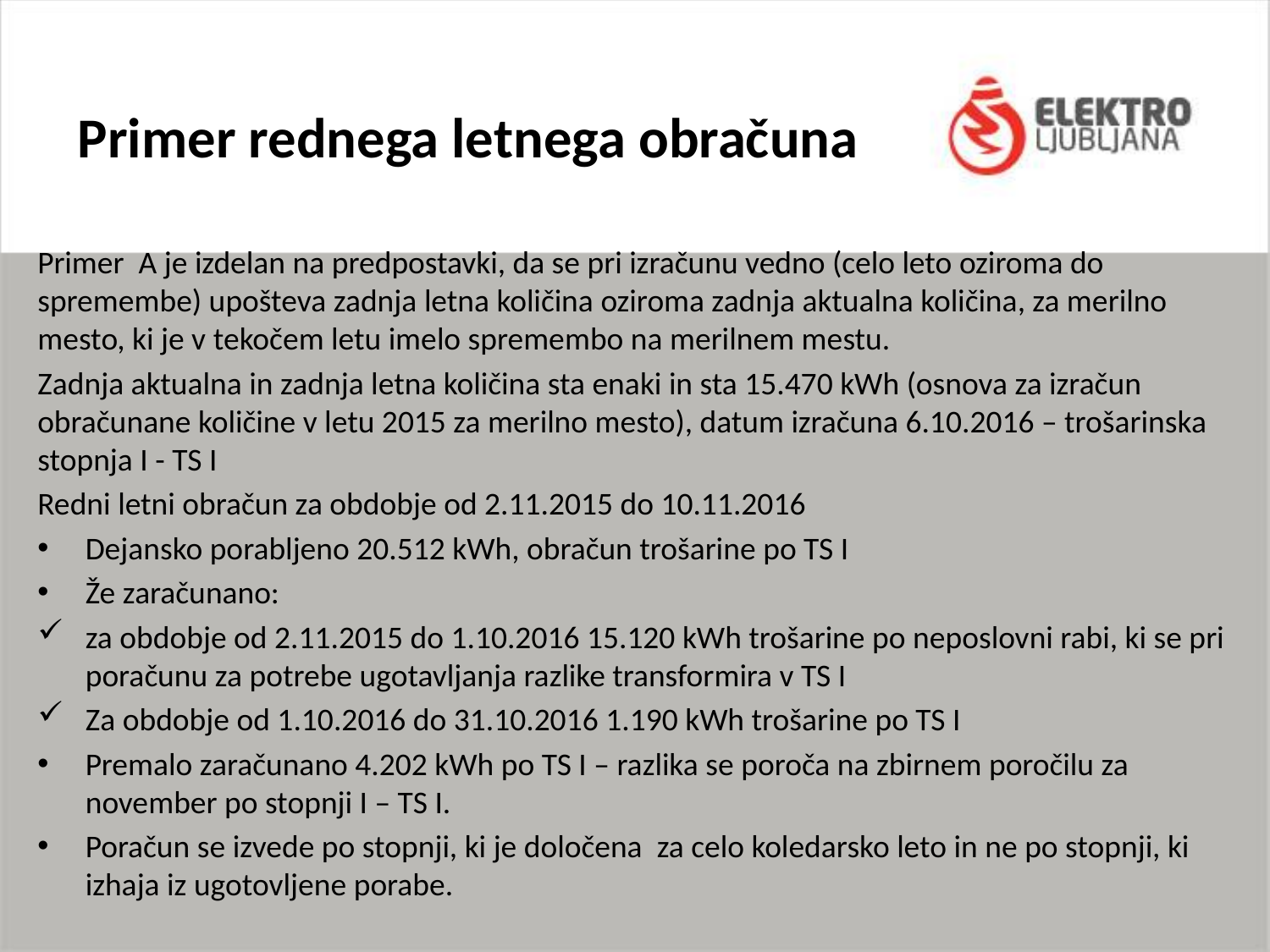

# Primer rednega letnega obračuna
Primer  A je izdelan na predpostavki, da se pri izračunu vedno (celo leto oziroma do spremembe) upošteva zadnja letna količina oziroma zadnja aktualna količina, za merilno mesto, ki je v tekočem letu imelo spremembo na merilnem mestu.
Zadnja aktualna in zadnja letna količina sta enaki in sta 15.470 kWh (osnova za izračun obračunane količine v letu 2015 za merilno mesto), datum izračuna 6.10.2016 – trošarinska stopnja I - TS I
Redni letni obračun za obdobje od 2.11.2015 do 10.11.2016
Dejansko porabljeno 20.512 kWh, obračun trošarine po TS I
Že zaračunano:
za obdobje od 2.11.2015 do 1.10.2016 15.120 kWh trošarine po neposlovni rabi, ki se pri poračunu za potrebe ugotavljanja razlike transformira v TS I
Za obdobje od 1.10.2016 do 31.10.2016 1.190 kWh trošarine po TS I
Premalo zaračunano 4.202 kWh po TS I – razlika se poroča na zbirnem poročilu za november po stopnji I – TS I.
Poračun se izvede po stopnji, ki je določena  za celo koledarsko leto in ne po stopnji, ki izhaja iz ugotovljene porabe.